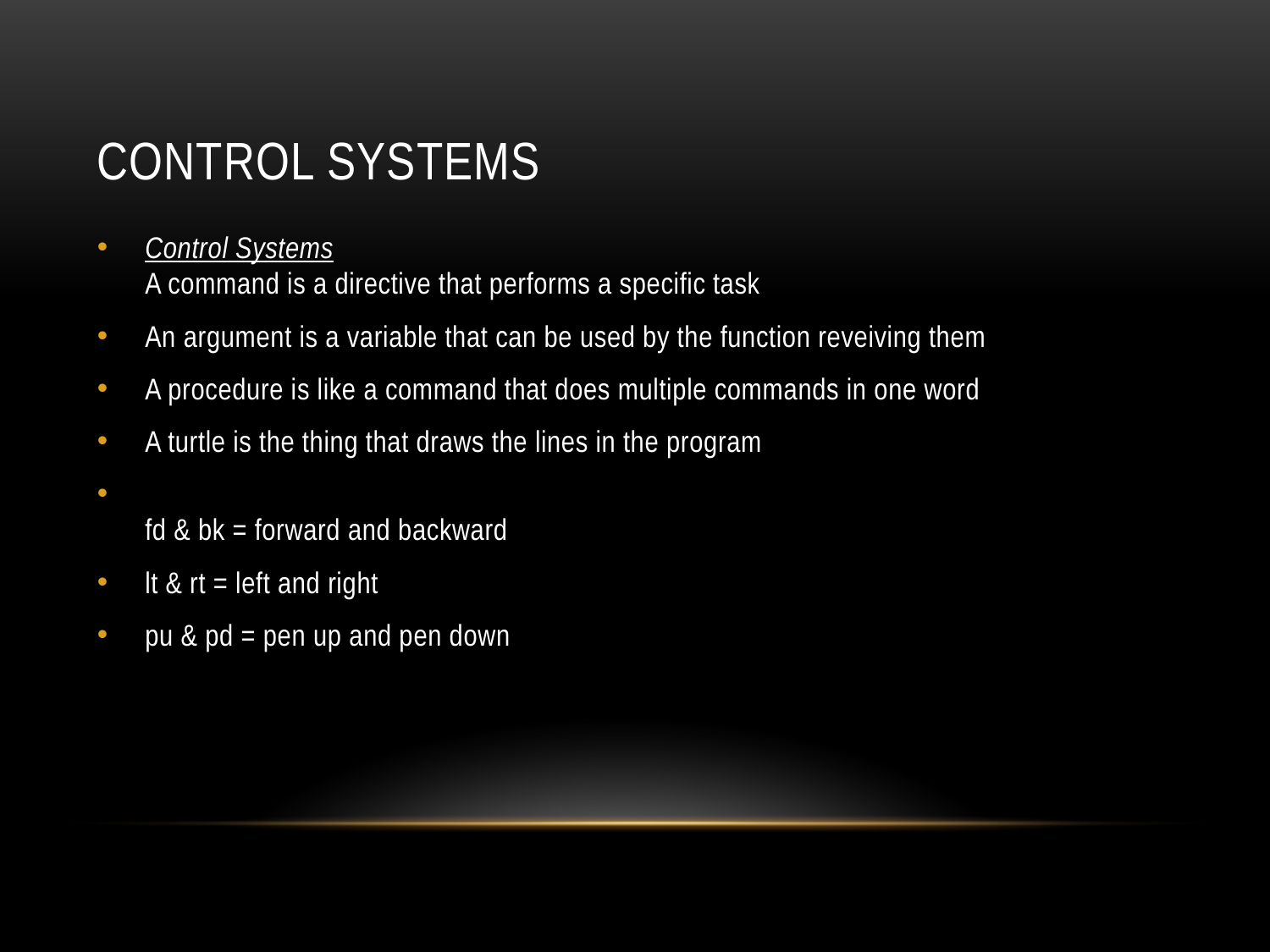

# Control systems
Control Systems
A command is a directive that performs a specific task
An argument is a variable that can be used by the function reveiving them
A procedure is like a command that does multiple commands in one word
A turtle is the thing that draws the lines in the program
fd & bk = forward and backward
lt & rt = left and right
pu & pd = pen up and pen down